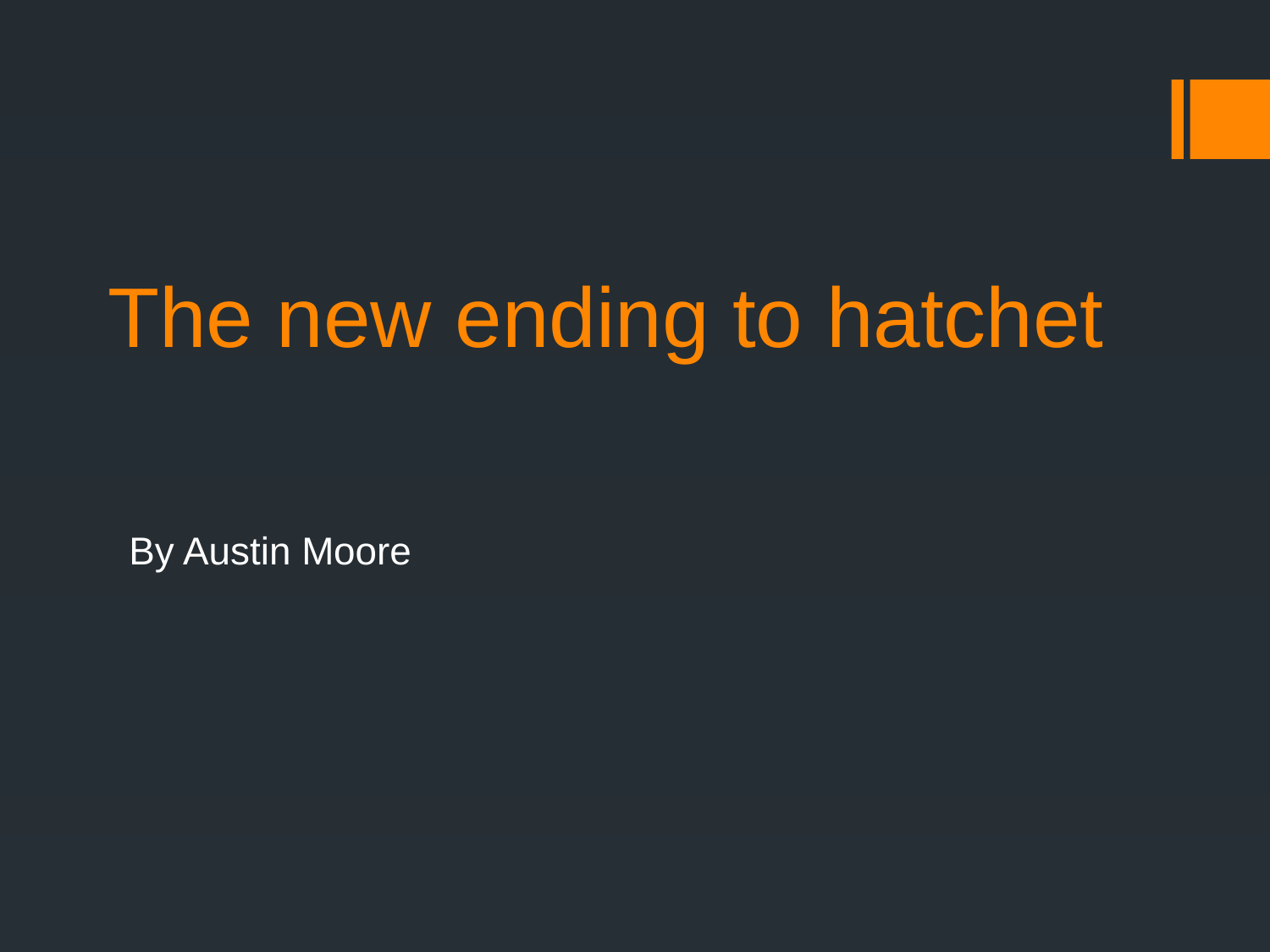

# The new ending to hatchet

By Austin Moore